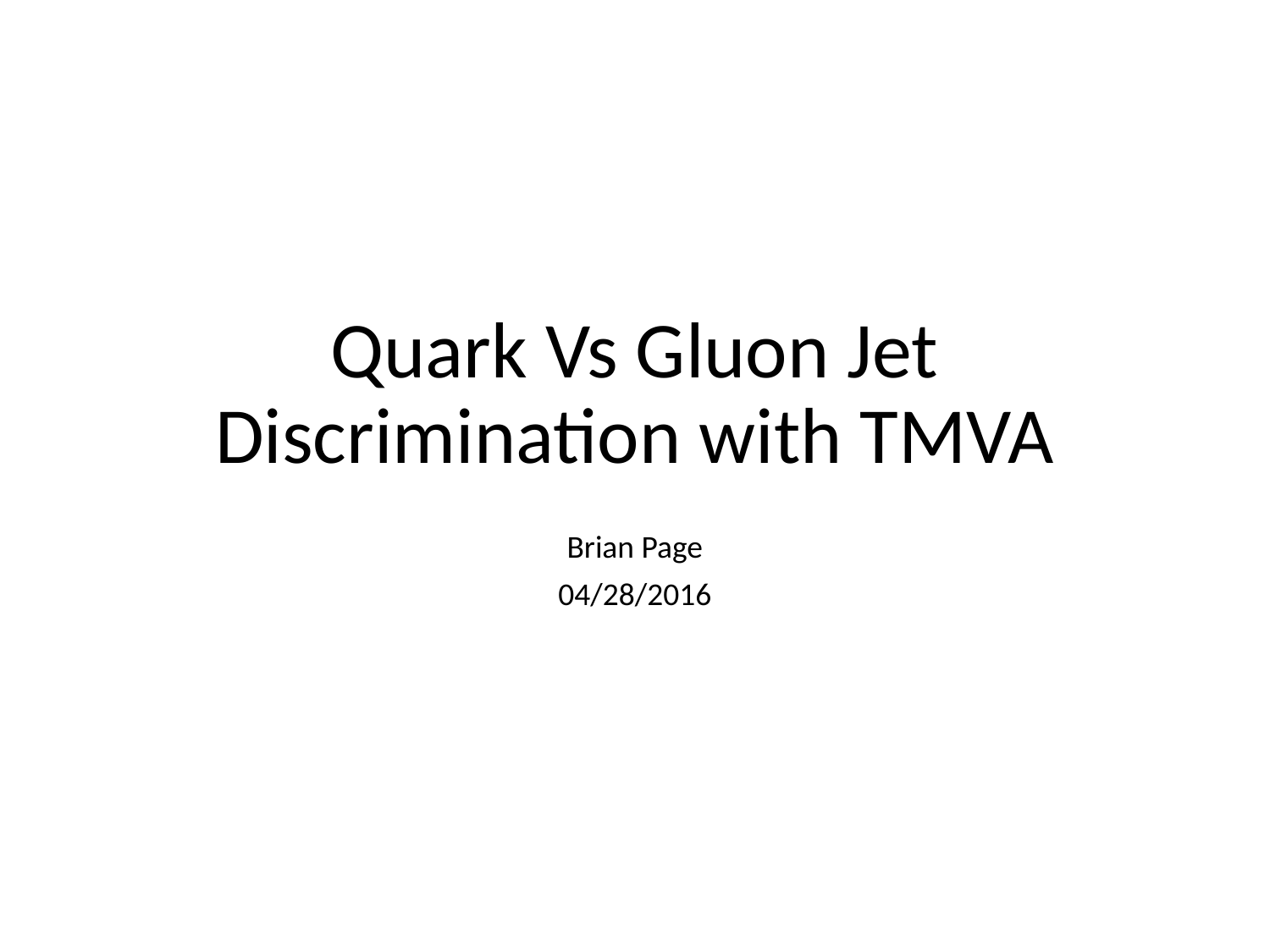

# Quark Vs Gluon Jet Discrimination with TMVA
Brian Page
04/28/2016